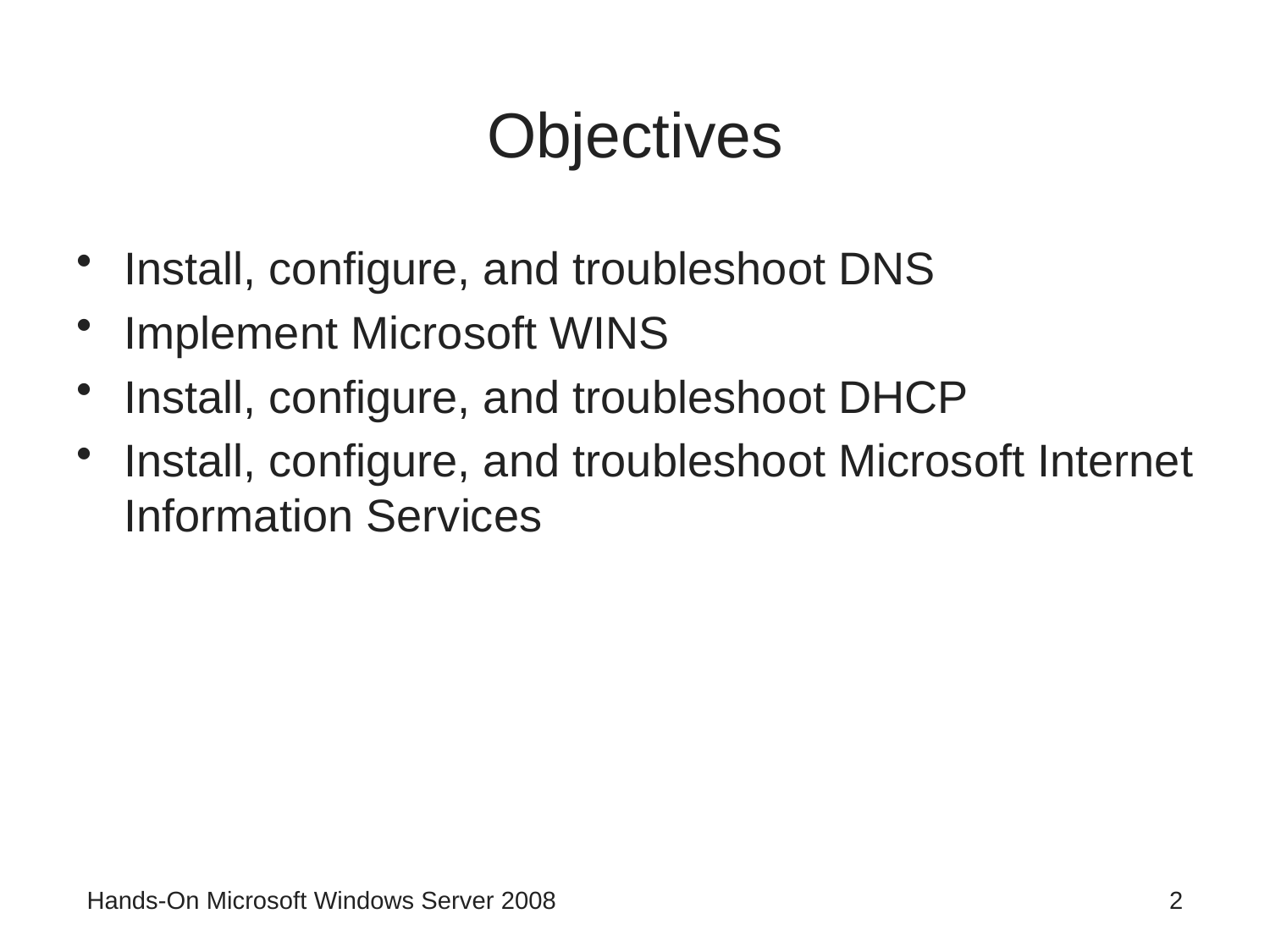

# Objectives
Install, configure, and troubleshoot DNS
Implement Microsoft WINS
Install, configure, and troubleshoot DHCP
Install, configure, and troubleshoot Microsoft Internet Information Services
Hands-On Microsoft Windows Server 2008
2